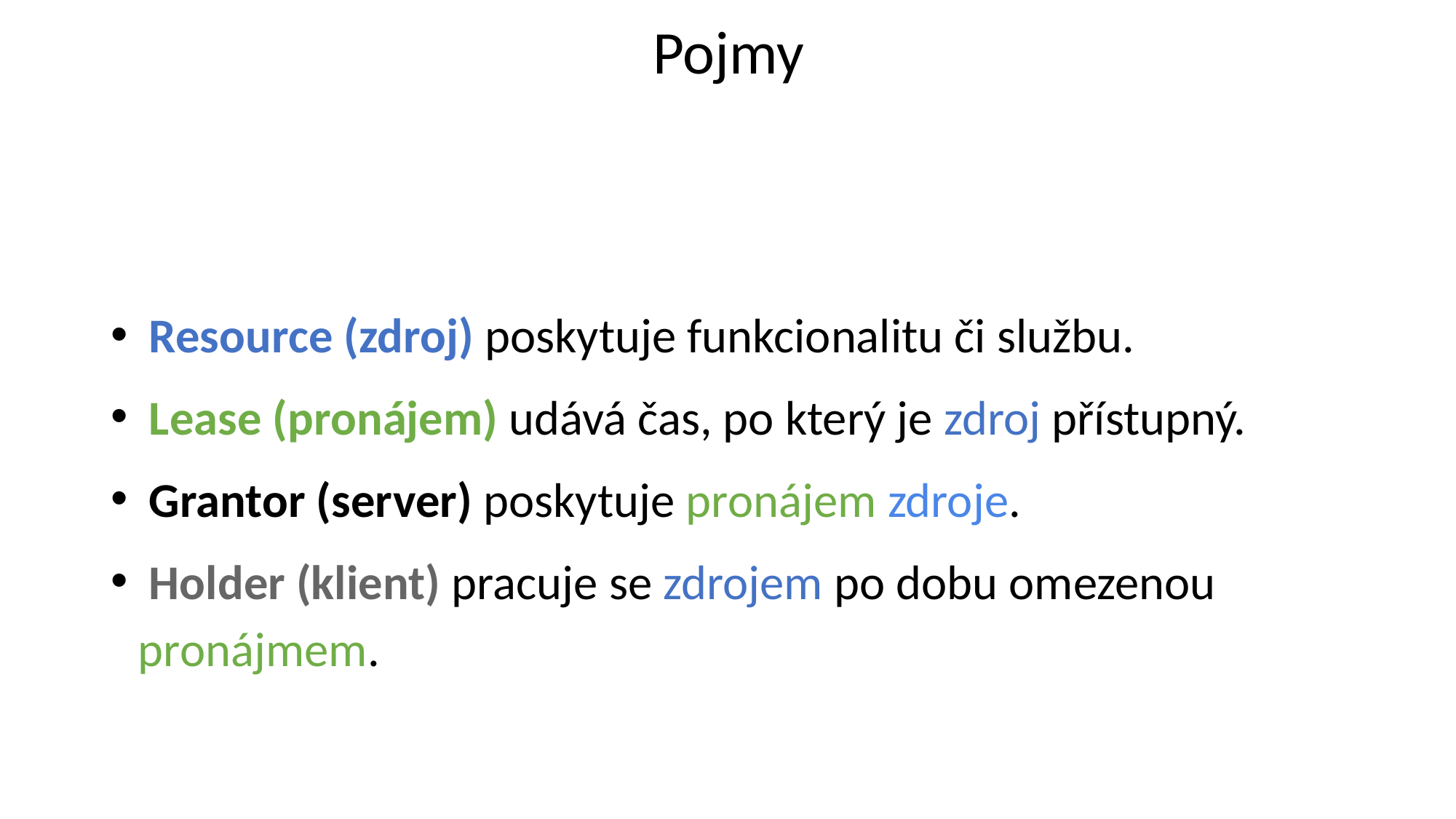

Pojmy
 Resource (zdroj) poskytuje funkcionalitu či službu.
 Lease (pronájem) udává čas, po který je zdroj přístupný.
 Grantor (server) poskytuje pronájem zdroje.
 Holder (klient) pracuje se zdrojem po dobu omezenou pronájmem.